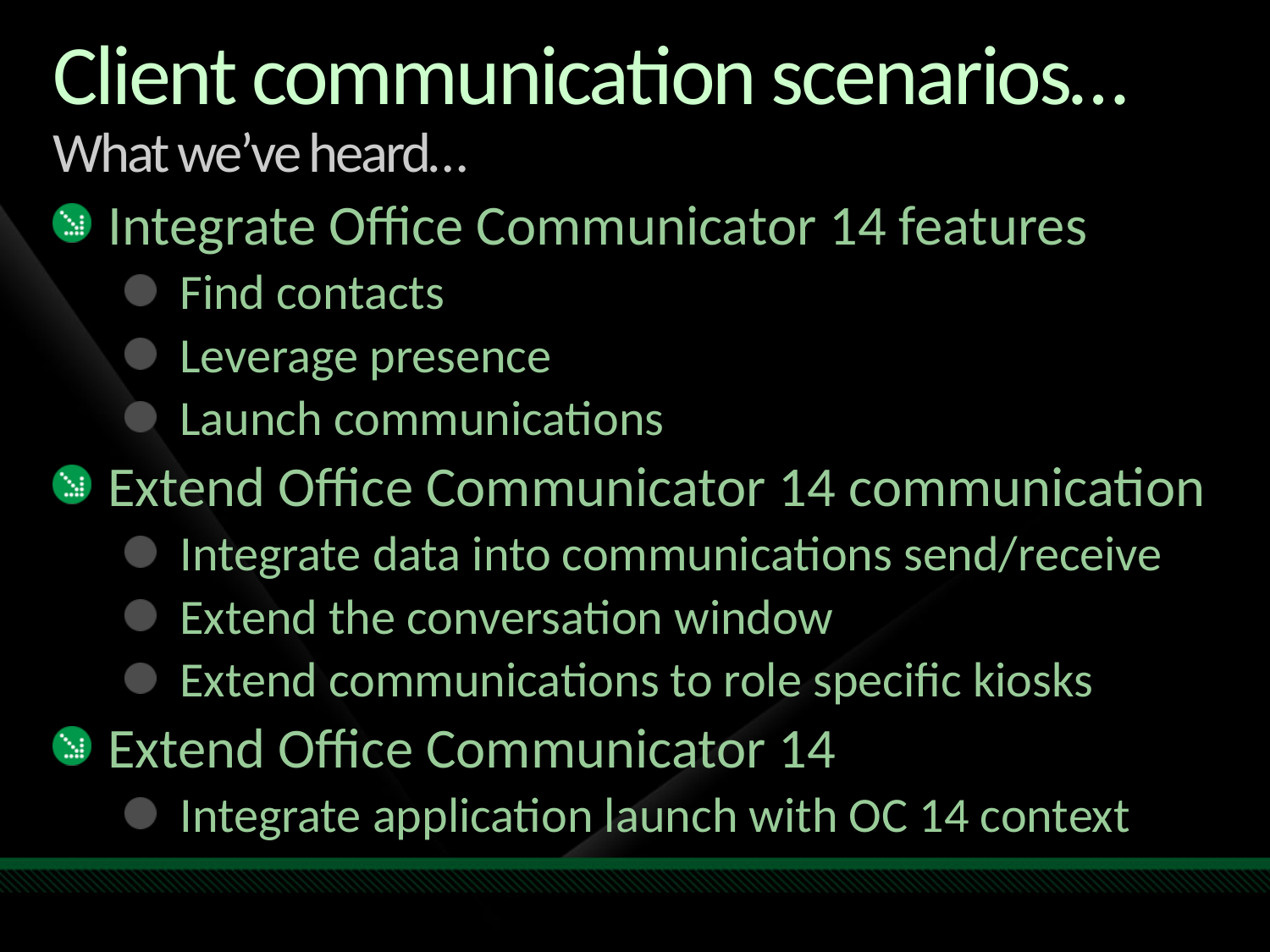

# Client communication scenarios… What we’ve heard…
Integrate Office Communicator 14 features
Find contacts
Leverage presence
Launch communications
Extend Office Communicator 14 communication
Integrate data into communications send/receive
Extend the conversation window
Extend communications to role specific kiosks
Extend Office Communicator 14
Integrate application launch with OC 14 context